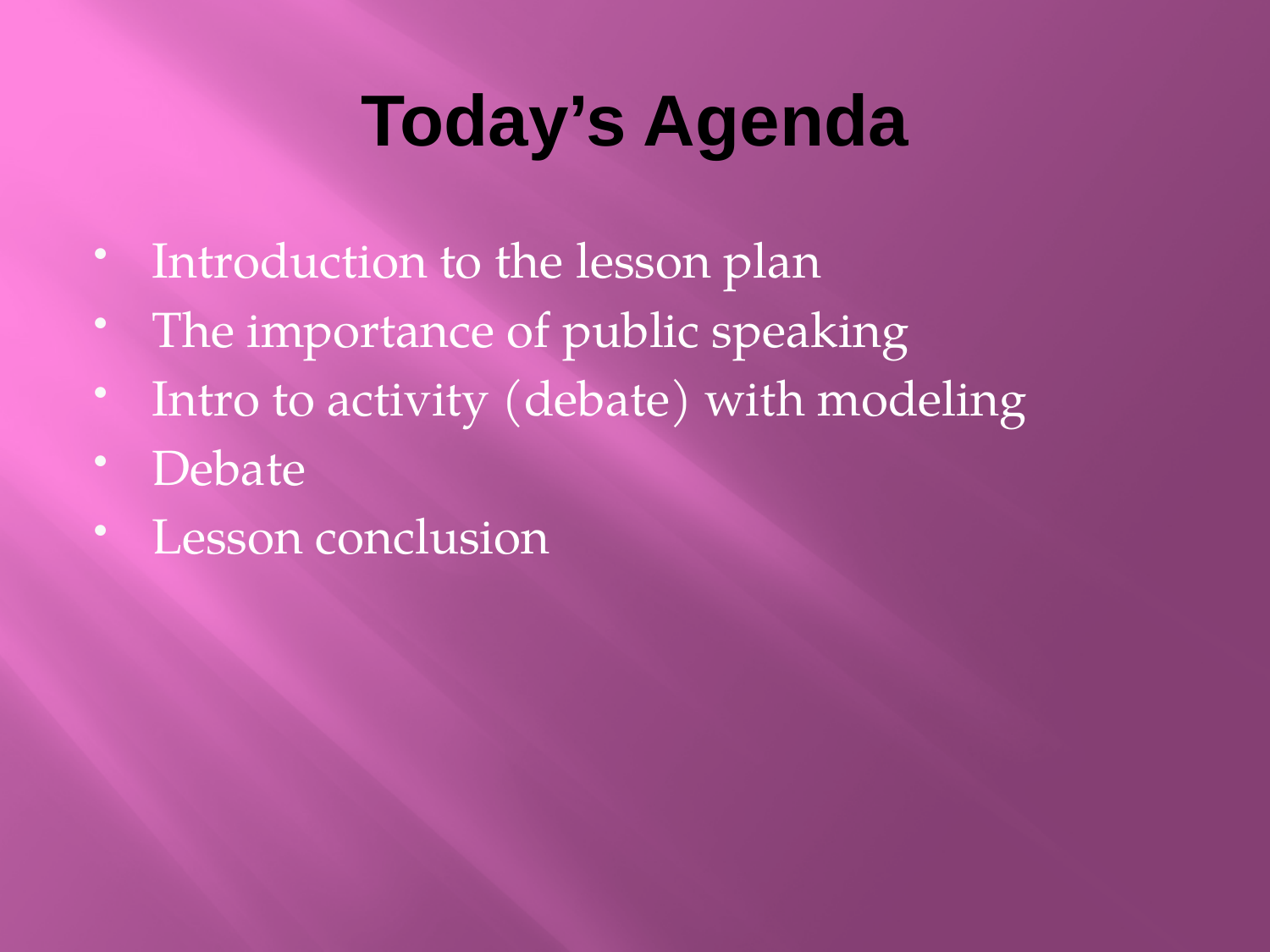

# Today’s Agenda
Introduction to the lesson plan
The importance of public speaking
Intro to activity (debate) with modeling
Debate
Lesson conclusion